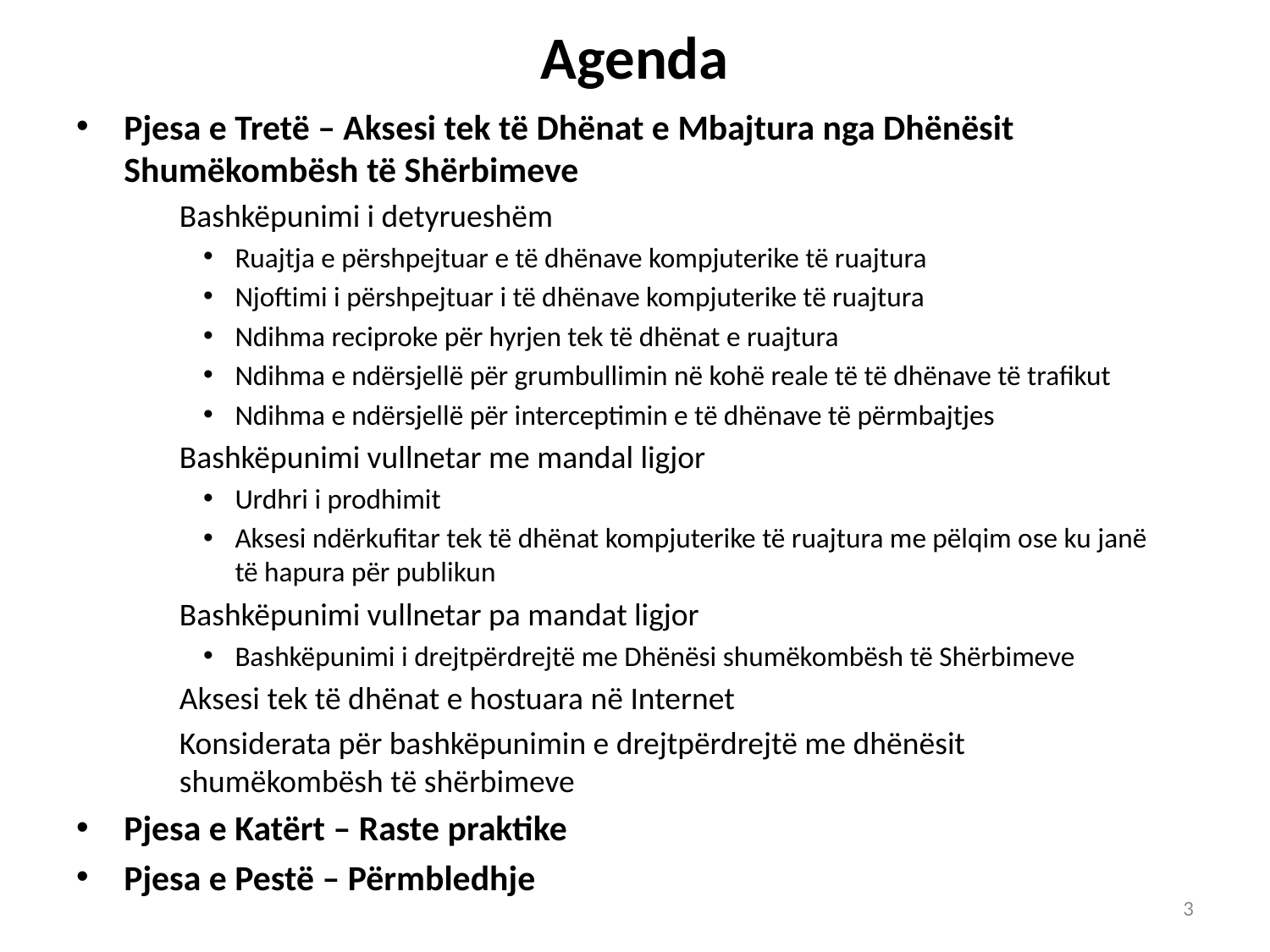

# Agenda
Pjesa e Tretë – Aksesi tek të Dhënat e Mbajtura nga Dhënësit  Shumëkombësh të Shërbimeve
Bashkëpunimi i detyrueshëm
Ruajtja e përshpejtuar e të dhënave kompjuterike të ruajtura
Njoftimi i përshpejtuar i të dhënave kompjuterike të ruajtura
Ndihma reciproke për hyrjen tek të dhënat e ruajtura
Ndihma e ndërsjellë për grumbullimin në kohë reale të të dhënave të trafikut
Ndihma e ndërsjellë për interceptimin e të dhënave të përmbajtjes
Bashkëpunimi vullnetar me mandal ligjor
Urdhri i prodhimit
Aksesi ndërkufitar tek të dhënat kompjuterike të ruajtura me pëlqim ose ku janë të hapura për publikun
Bashkëpunimi vullnetar pa mandat ligjor
Bashkëpunimi i drejtpërdrejtë me Dhënësi shumëkombësh të Shërbimeve
Aksesi tek të dhënat e hostuara në Internet
Konsiderata për bashkëpunimin e drejtpërdrejtë me dhënësit shumëkombësh të shërbimeve
Pjesa e Katërt – Raste praktike
Pjesa e Pestë – Përmbledhje
3